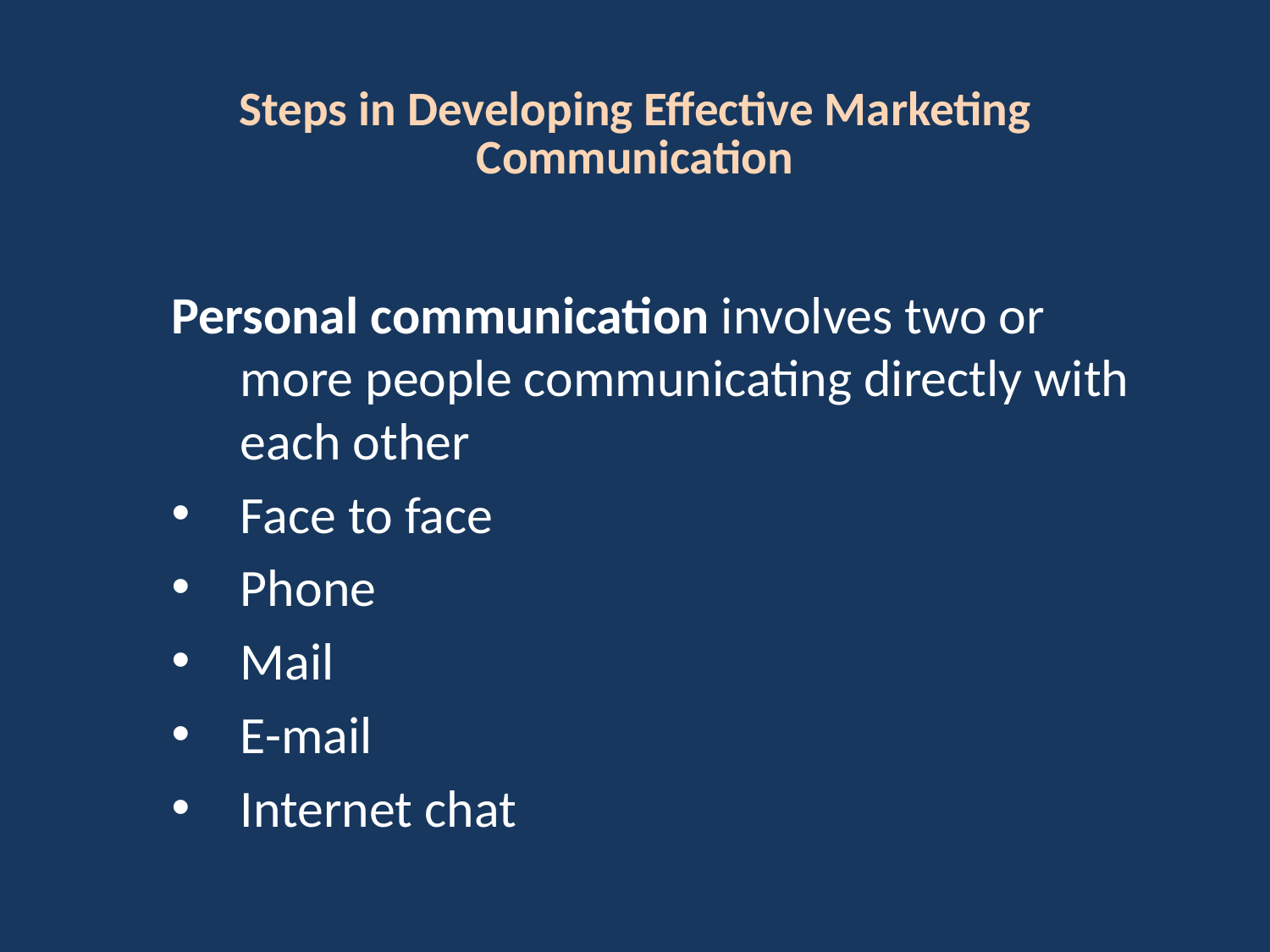

# Steps in Developing Effective Marketing Communication
Personal communication involves two or more people communicating directly with each other
Face to face
Phone
Mail
E-mail
Internet chat